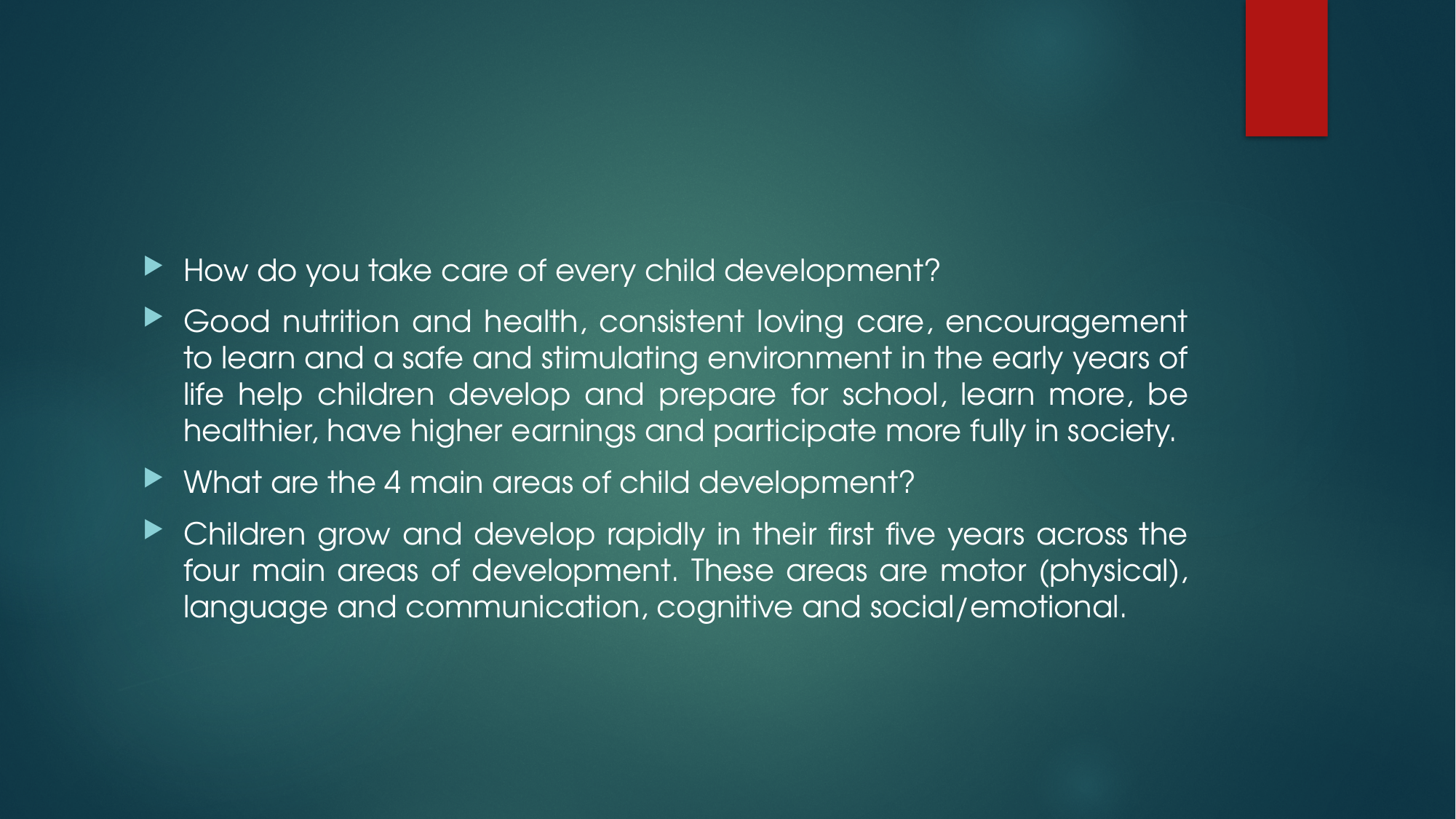

How do you take care of every child development?
Good nutrition and health, consistent loving care, encouragement to learn and a safe and stimulating environment in the early years of life help children develop and prepare for school, learn more, be healthier, have higher earnings and participate more fully in society.
What are the 4 main areas of child development?
Children grow and develop rapidly in their first five years across the four main areas of development. These areas are motor (physical), language and communication, cognitive and social/emotional.